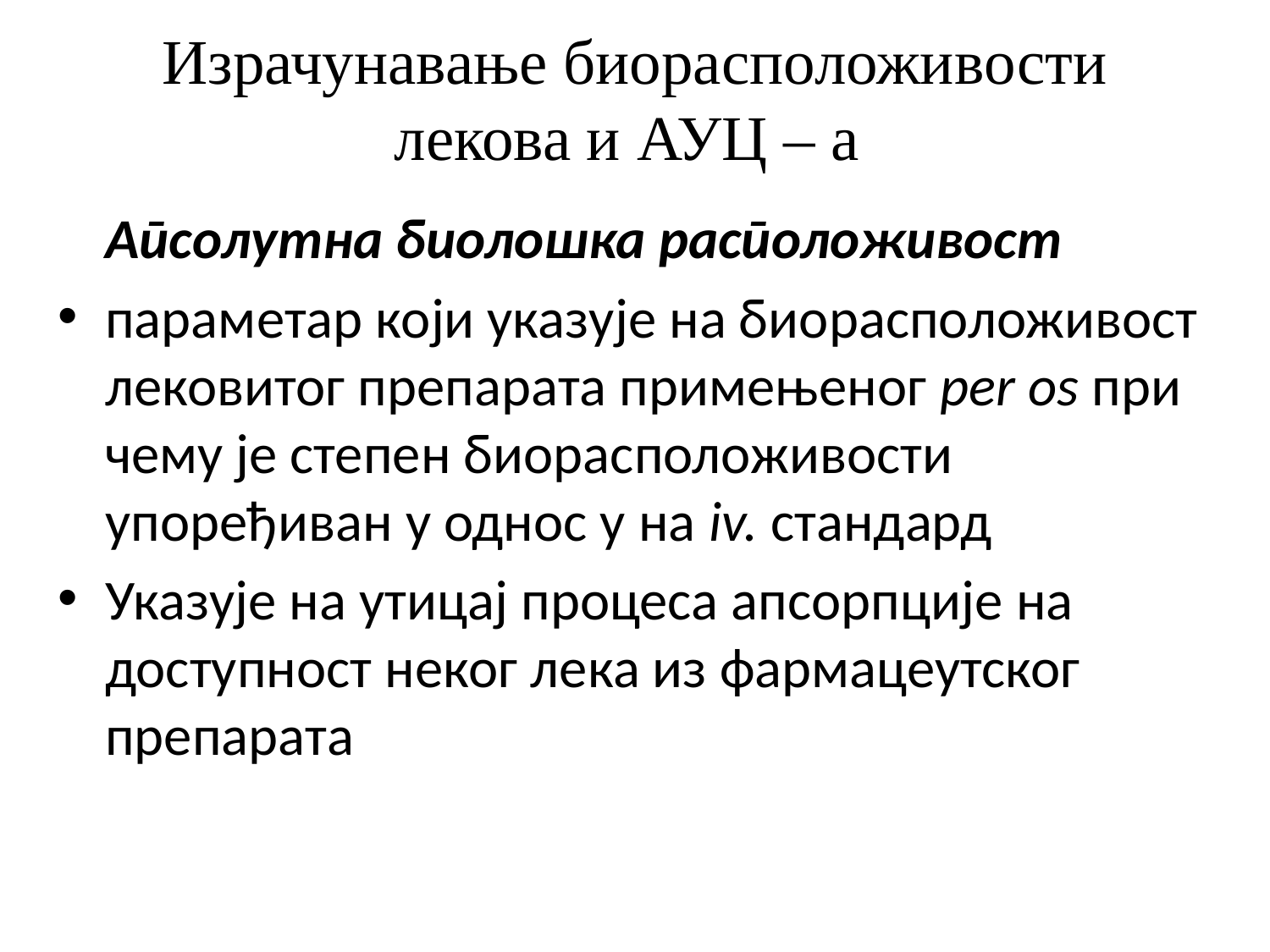

# Израчунавање биорасположивости лекова и АУЦ – а
	Апсолутна биолошка расположивост
параметар који указује на биорасположивост лековитог препарата примењеног per os при чему је степен биорасположивости упоређиван у однос у на iv. стандард
Указује на утицај процеса апсорпције на доступност неког лека из фармацеутског препарата